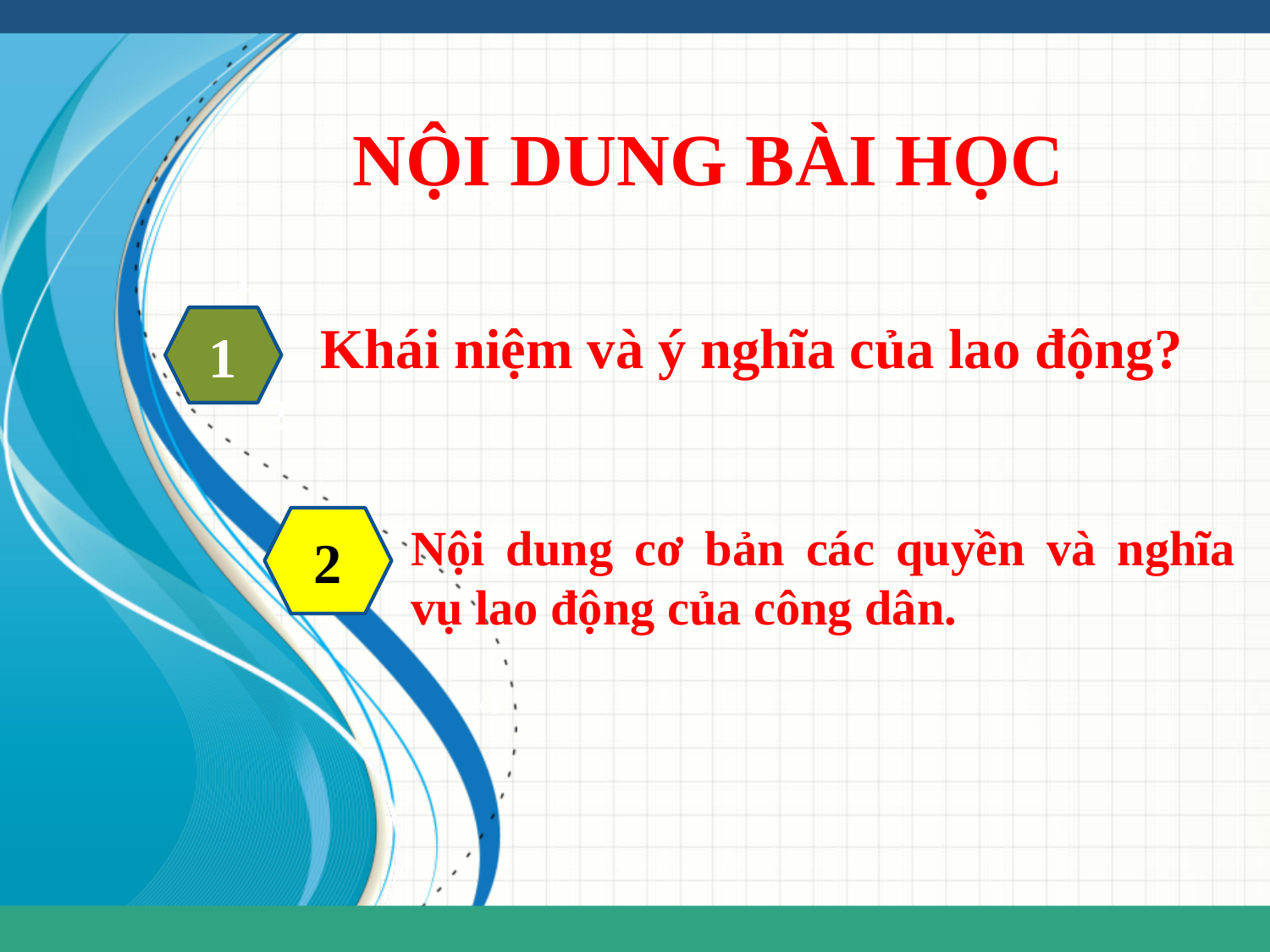

# NỘI DUNG BÀI HỌC
1
Khái niệm và ý nghĩa của lao động?
1
2
2
3
Nội dung cơ bản các quyền và nghĩa vụ lao động của công dân.
4